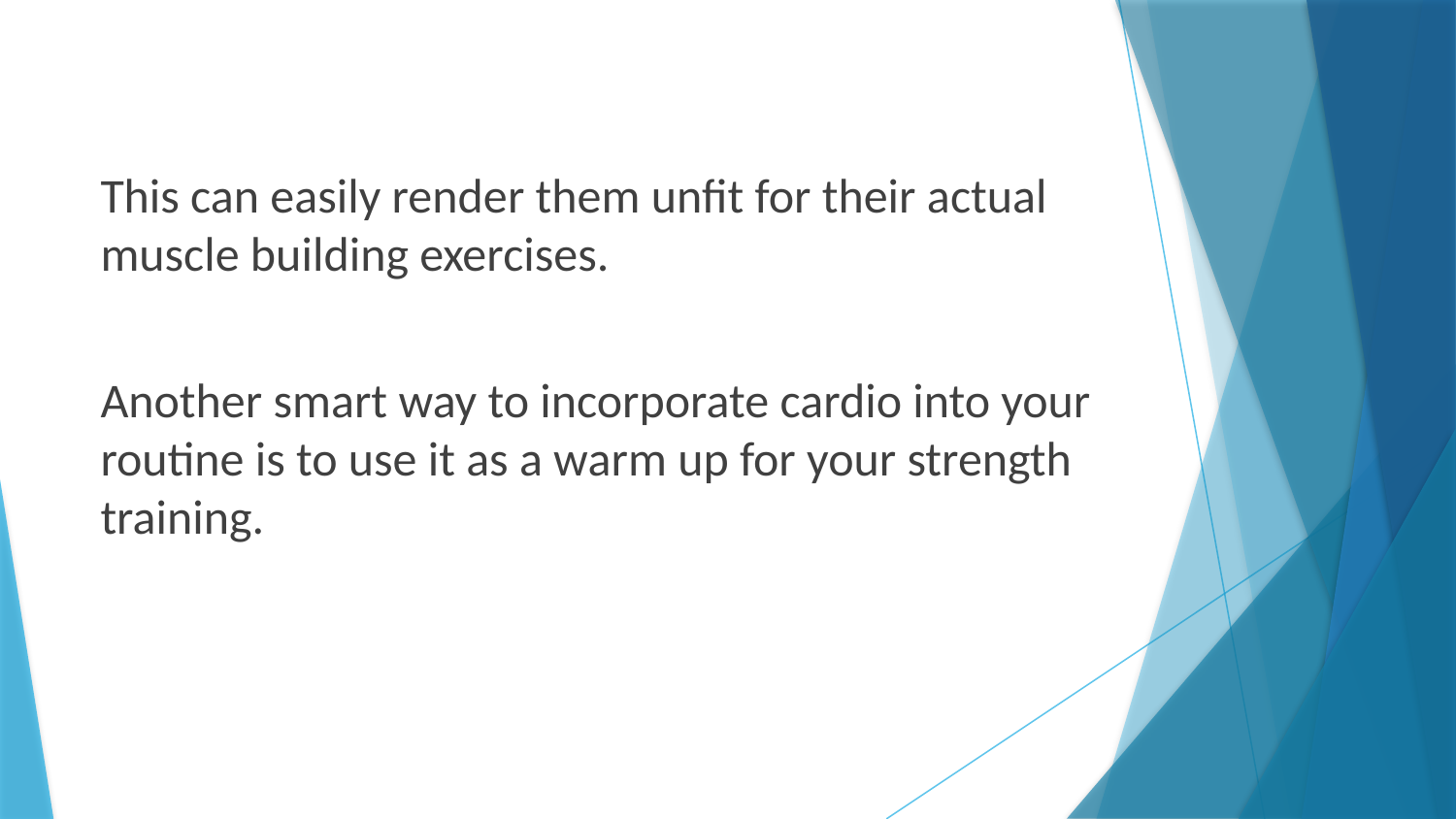

This can easily render them unfit for their actual muscle building exercises.

Another smart way to incorporate cardio into your routine is to use it as a warm up for your strength training.